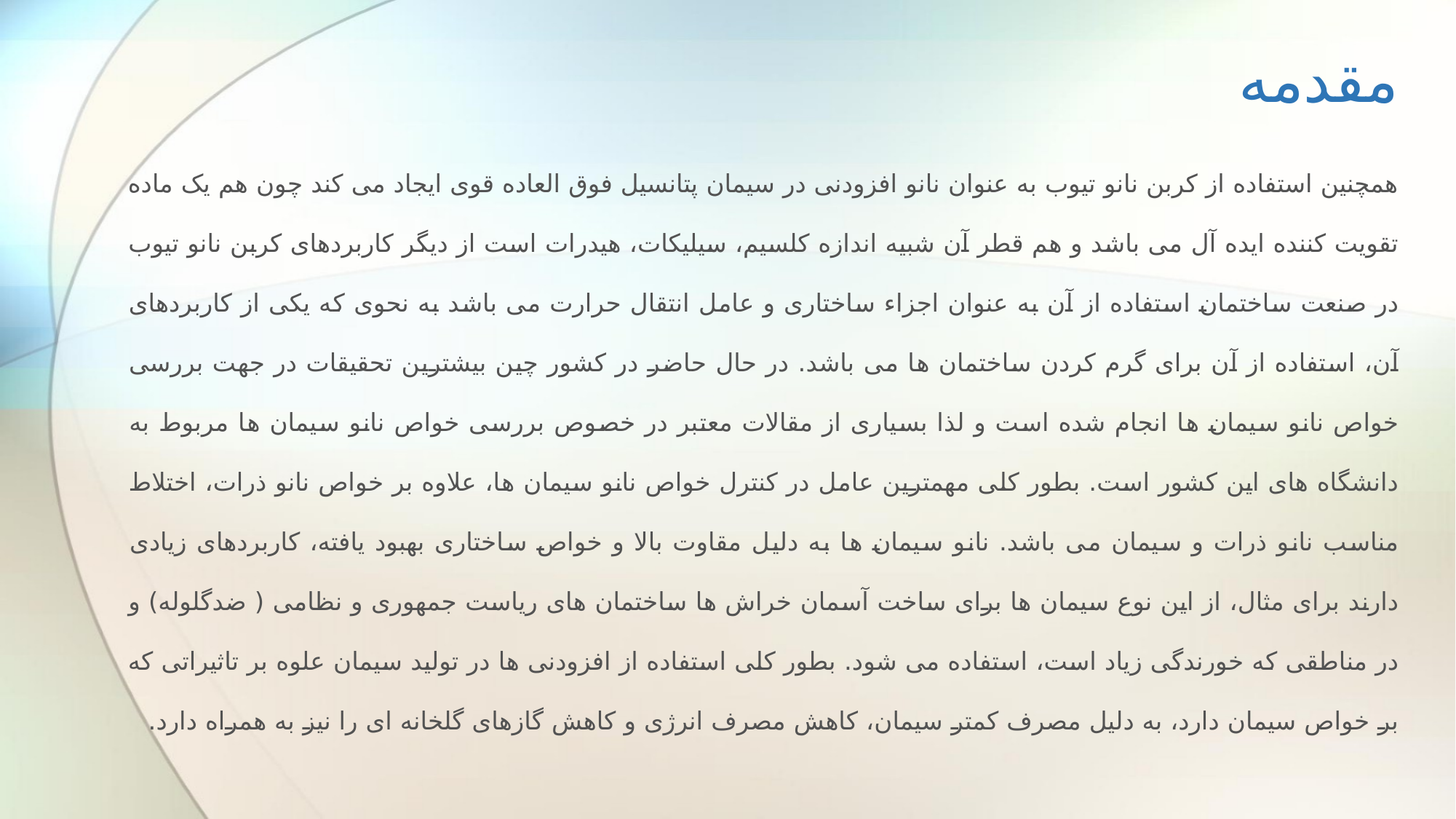

# مقدمه
همچنین استفاده از کربن نانو تیوب به عنوان نانو افزودنی در سیمان پتانسیل فوق العاده قوی ایجاد می کند چون هم یک ماده تقویت کننده ایده آل می باشد و هم قطر آن شبیه اندازه کلسیم، سیلیکات، هیدرات است از دیگر کاربردهای کربن نانو تیوب در صنعت ساختمان استفاده از آن به عنوان اجزاء ساختاری و عامل انتقال حرارت می باشد به نحوی که یکی از کاربردهای آن، استفاده از آن برای گرم کردن ساختمان ها می باشد. در حال حاضر در کشور چین بیشترین تحقیقات در جهت بررسی خواص نانو سیمان ها انجام شده است و لذا بسیاری از مقالات معتبر در خصوص بررسی خواص نانو سیمان ها مربوط به دانشگاه های این کشور است. بطور کلی مهمترین عامل در کنترل خواص نانو سیمان ها، علاوه بر خواص نانو ذرات، اختلاط مناسب نانو ذرات و سیمان می باشد. نانو سیمان ها به دلیل مقاوت بالا و خواص ساختاری بهبود یافته، کاربردهای زیادی دارند برای مثال، از این نوع سیمان ها برای ساخت آسمان خراش ها ساختمان های ریاست جمهوری و نظامی ( ضدگلوله) و در مناطقی که خورندگی زیاد است، استفاده می شود. بطور کلی استفاده از افزودنی ها در تولید سیمان علوه بر تاثیراتی که بر خواص سیمان دارد، به دلیل مصرف کمتر سیمان، کاهش مصرف انرژی و کاهش گازهای گلخانه ای را نیز به همراه دارد.